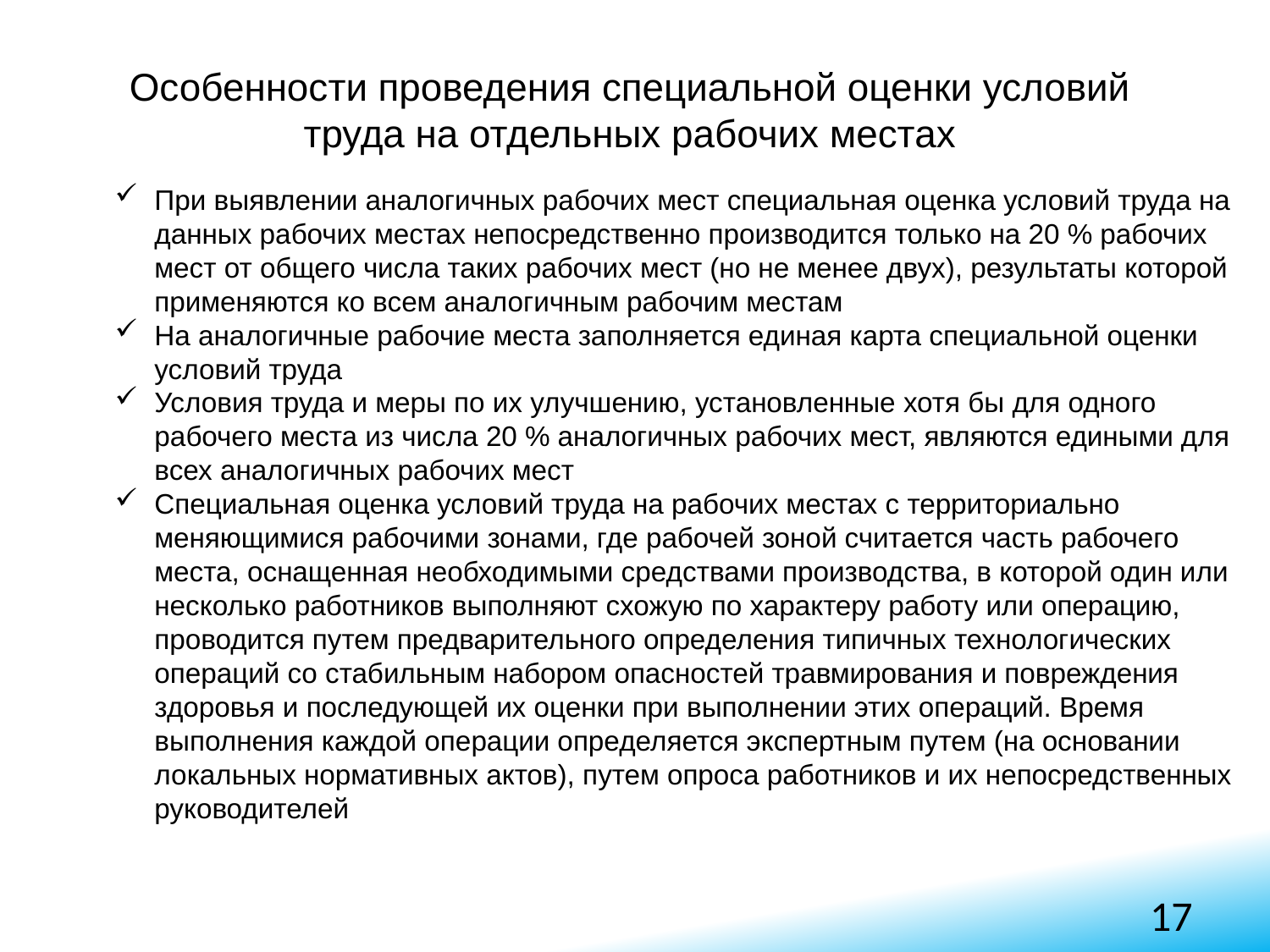

Особенности проведения специальной оценки условий труда на отдельных рабочих местах
При выявлении аналогичных рабочих мест специальная оценка условий труда на данных рабочих местах непосредственно производится только на 20 % рабочих мест от общего числа таких рабочих мест (но не менее двух), результаты которой применяются ко всем аналогичным рабочим местам
На аналогичные рабочие места заполняется единая карта специальной оценки условий труда
Условия труда и меры по их улучшению, установленные хотя бы для одного рабочего места из числа 20 % аналогичных рабочих мест, являются едиными для всех аналогичных рабочих мест
Специальная оценка условий труда на рабочих местах с территориально меняющимися рабочими зонами, где рабочей зоной считается часть рабочего места, оснащенная необходимыми средствами производства, в которой один или несколько работников выполняют схожую по характеру работу или операцию, проводится путем предварительного определения типичных технологических операций со стабильным набором опасностей травмирования и повреждения здоровья и последующей их оценки при выполнении этих операций. Время выполнения каждой операции определяется экспертным путем (на основании локальных нормативных актов), путем опроса работников и их непосредственных руководителей

17